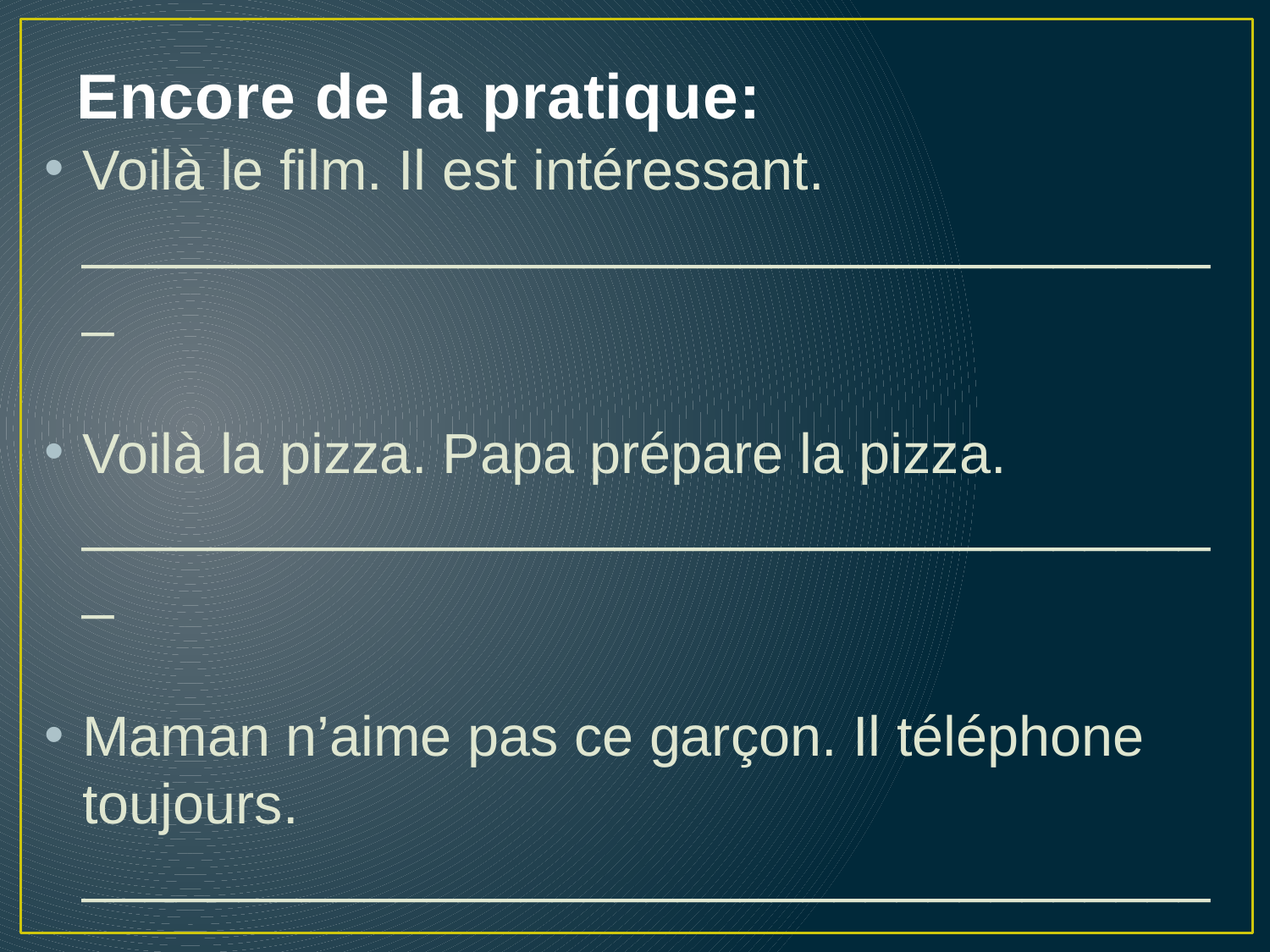

# Encore de la pratique:
Voilà le film. Il est intéressant.
_____________________________________

Voilà la pizza. Papa prépare la pizza.
_____________________________________

Maman n’aime pas ce garçon. Il téléphone toujours.
_____________________________________